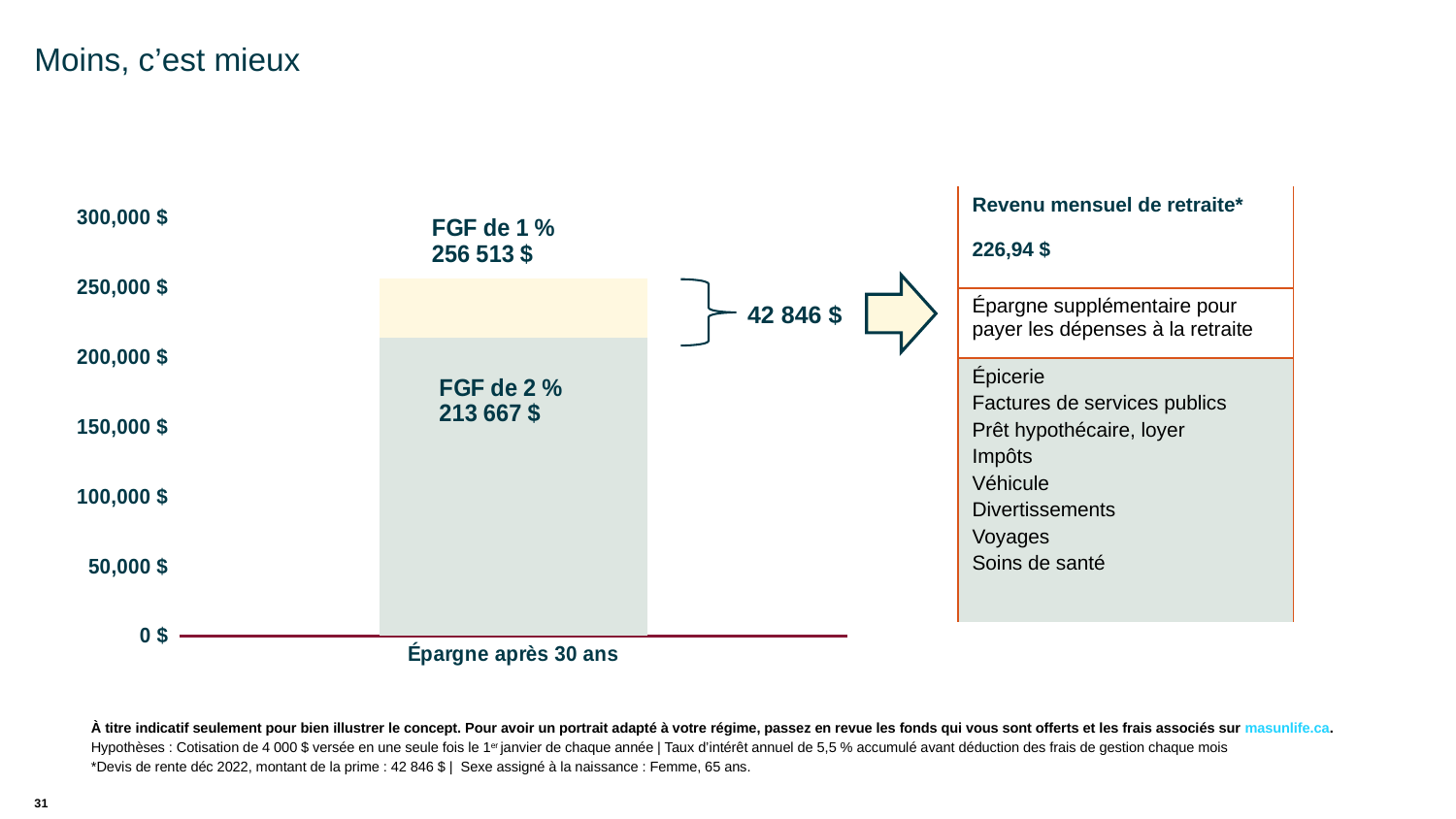

Moins, c’est mieux

### Chart

| Category | 2% FMF | Différence |
|---|---|---|
| Épargne après 30 ans | 213667.0 | 42846.0 |
| Revenu mensuel de retraite\* 226,94 $ |
| --- |
| Épargne supplémentaire pour payer les dépenses à la retraite |
| Épicerie Factures de services publics Prêt hypothécaire, loyer Impôts Véhicule Divertissements Voyages Soins de santé |

42 846 $
À titre indicatif seulement pour bien illustrer le concept. Pour avoir un portrait adapté à votre régime, passez en revue les fonds qui vous sont offerts et les frais associés sur masunlife.ca.
Hypothèses : Cotisation de 4 000 $ versée en une seule fois le 1er janvier de chaque année | Taux d’intérêt annuel de 5,5 % accumulé avant déduction des frais de gestion chaque mois
*Devis de rente déc 2022, montant de la prime : 42 846 $ |  Sexe assigné à la naissance : Femme, 65 ans.

31